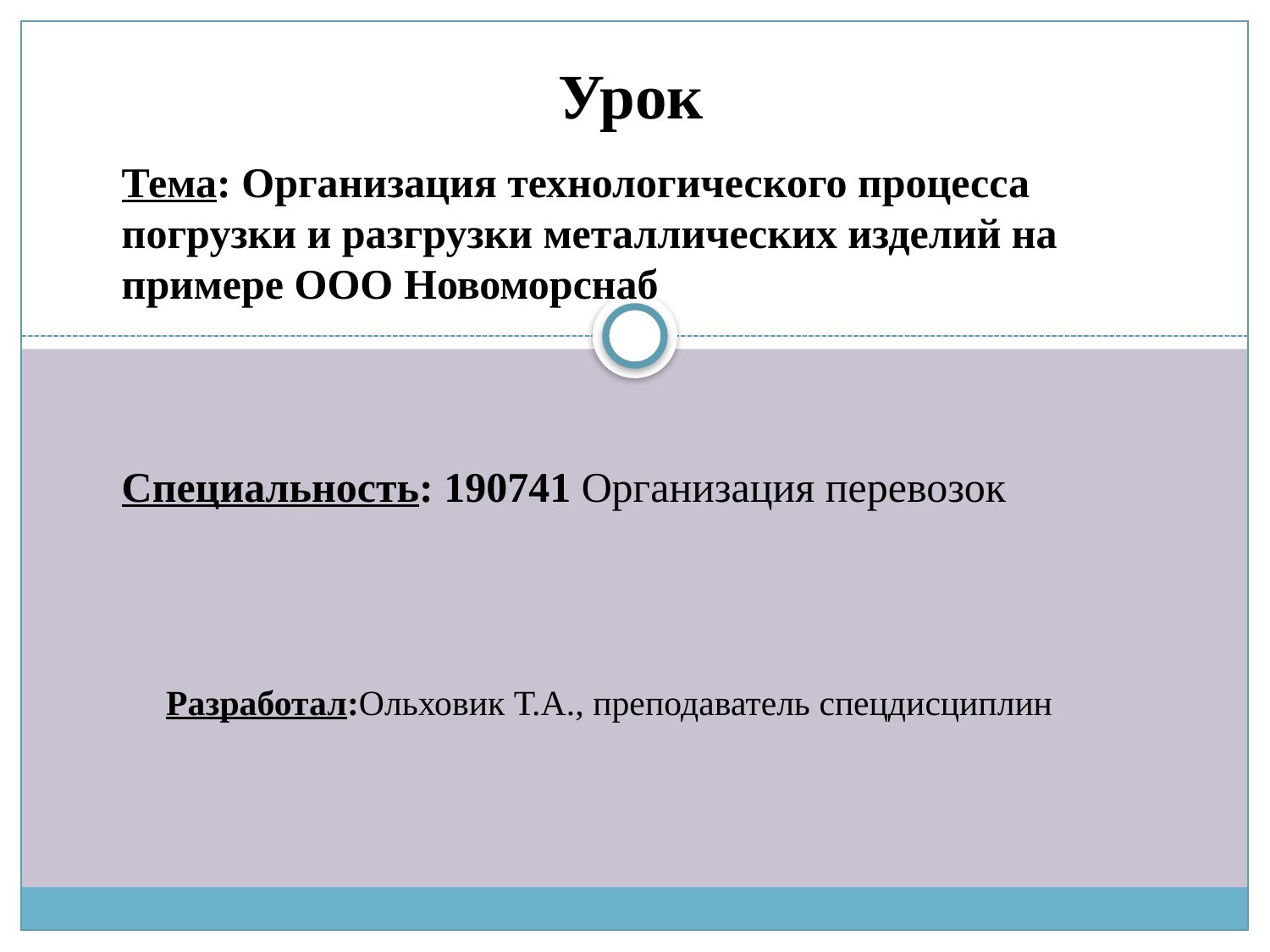

Урок
Тема: Организация технологического процесса погрузки и разгрузки металлических изделий на примере ООО Новоморснаб

Специальность: 190741 Организация перевозок

     Разработал:Ольховик Т.А., преподаватель спецдисциплин